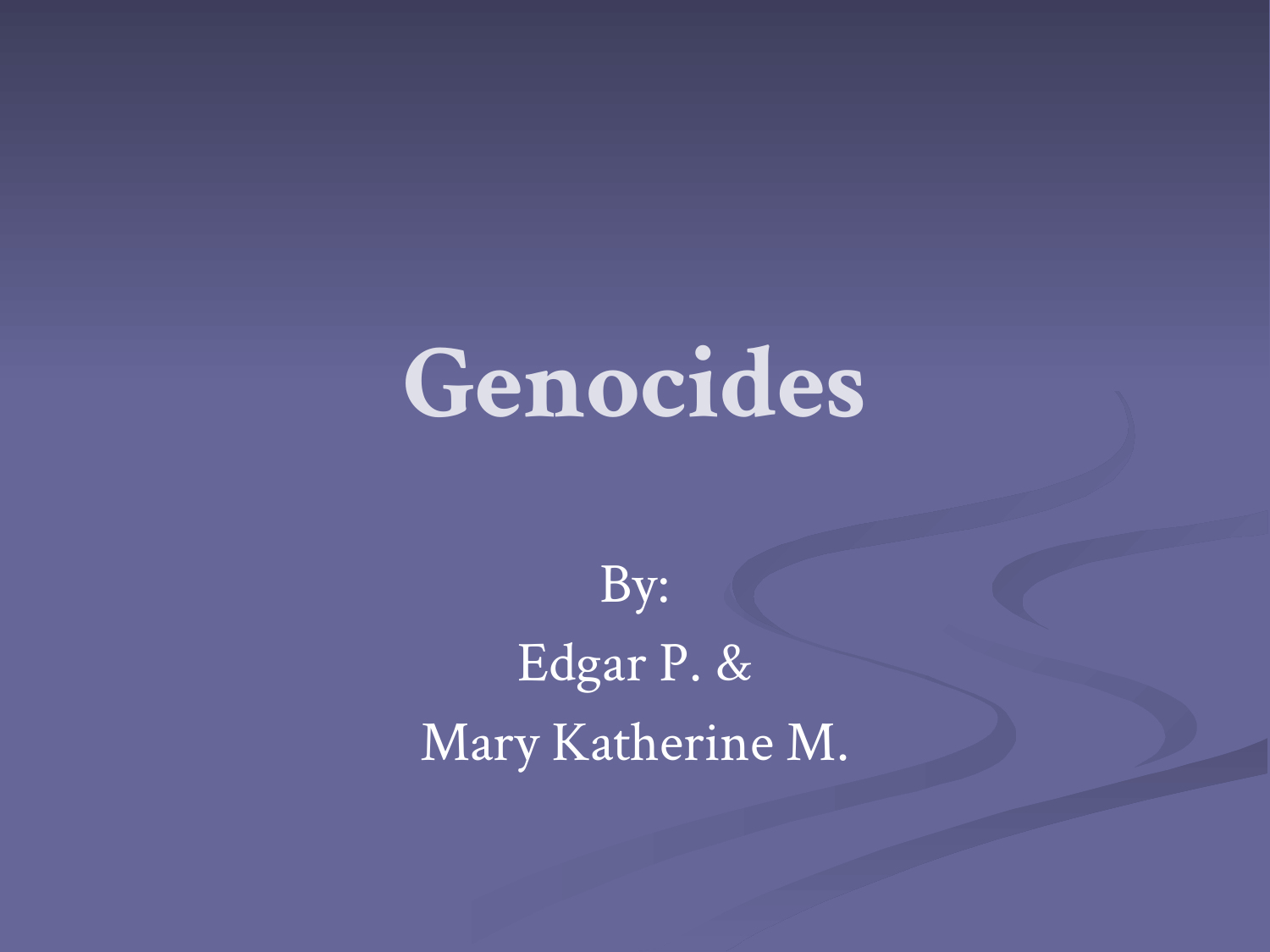

# Genocides
By:
Edgar P. &
Mary Katherine M.